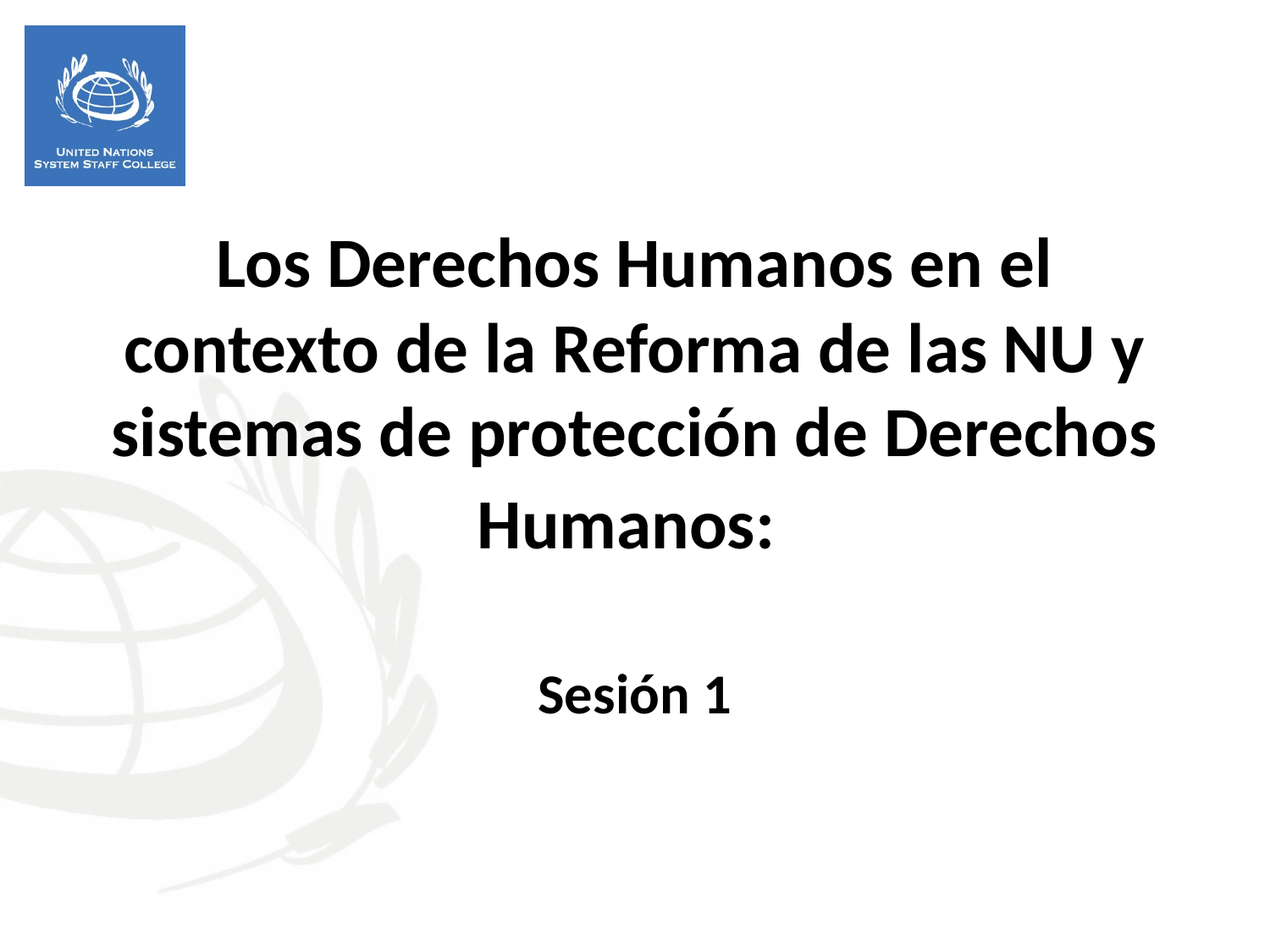

Los Derechos Humanos en el contexto de la Reforma de las NU y sistemas de protección de Derechos Humanos:
Sesión 1